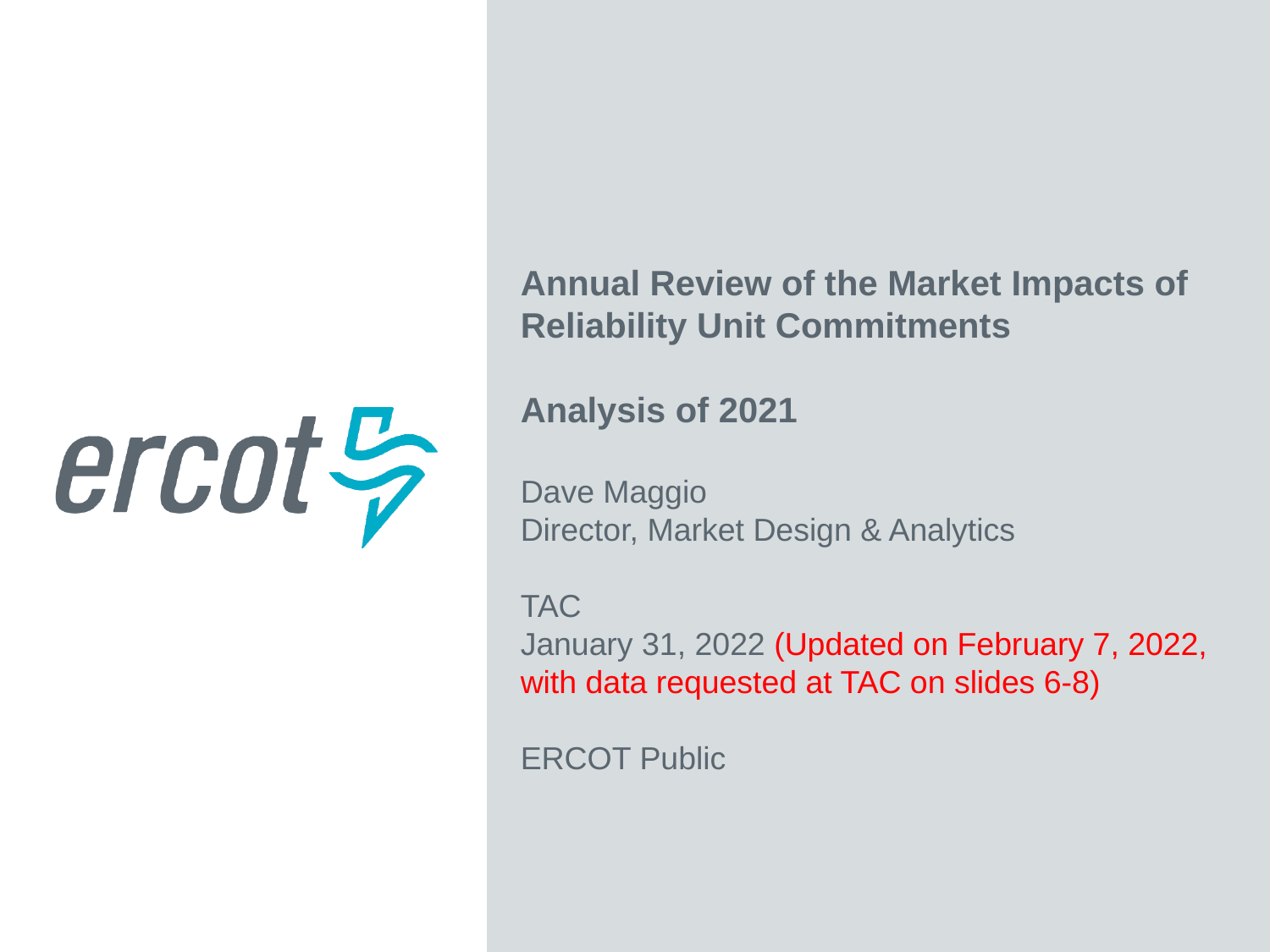

Annual Review of the Market Impacts of Reliability Unit Commitments

Analysis of 2021

Dave Maggio
Director, Market Design & Analytics

TAC
January 31, 2022 (Updated on February 7, 2022, with data requested at TAC on slides 6-8)

ERCOT Public